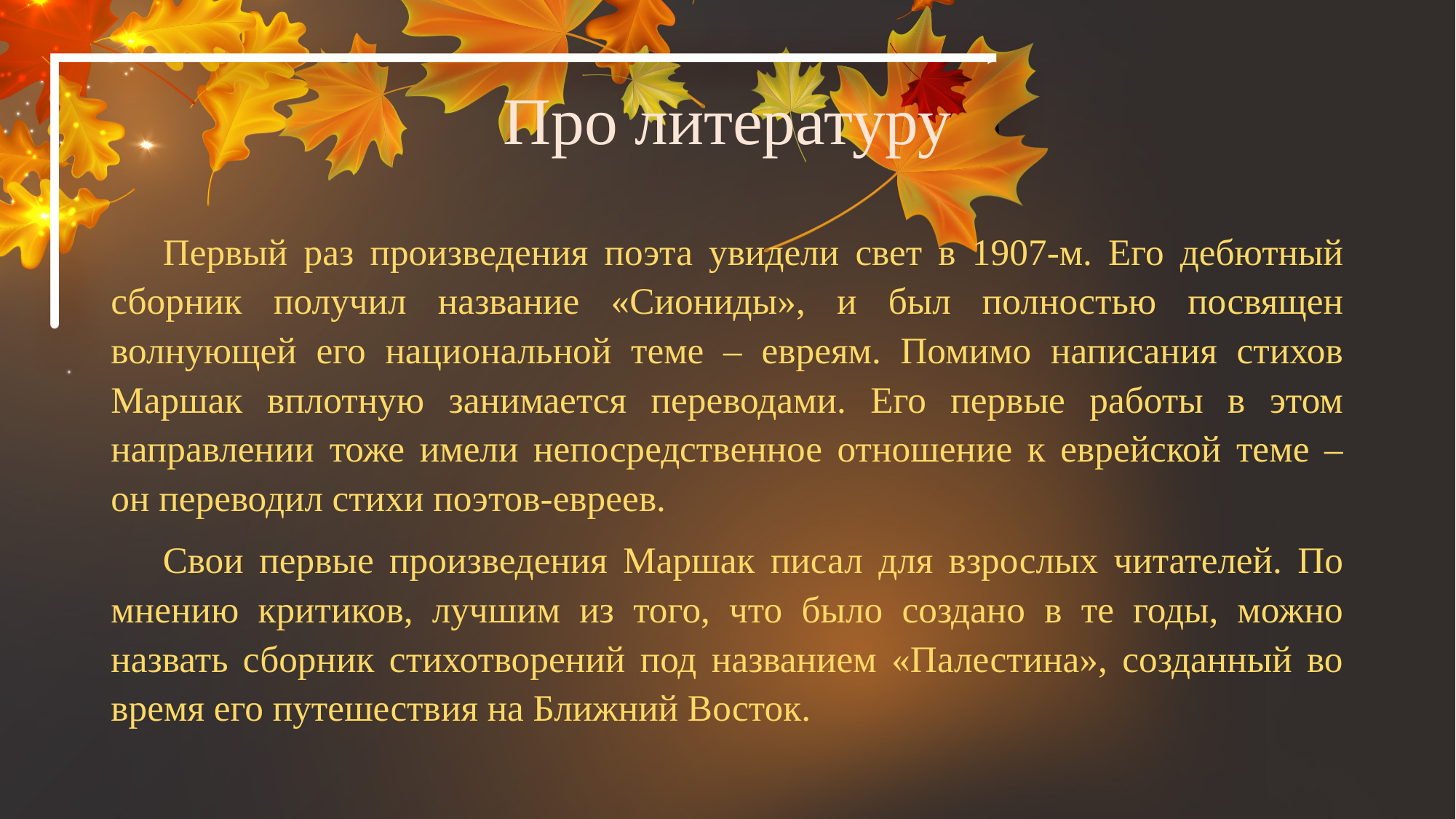

# Про литературу
Первый раз произведения поэта увидели свет в 1907-м. Его дебютный сборник получил название «Сиониды», и был полностью посвящен волнующей его национальной теме – евреям. Помимо написания стихов Маршак вплотную занимается переводами. Его первые работы в этом направлении тоже имели непосредственное отношение к еврейской теме – он переводил стихи поэтов-евреев.
Свои первые произведения Маршак писал для взрослых читателей. По мнению критиков, лучшим из того, что было создано в те годы, можно назвать сборник стихотворений под названием «Палестина», созданный во время его путешествия на Ближний Восток.